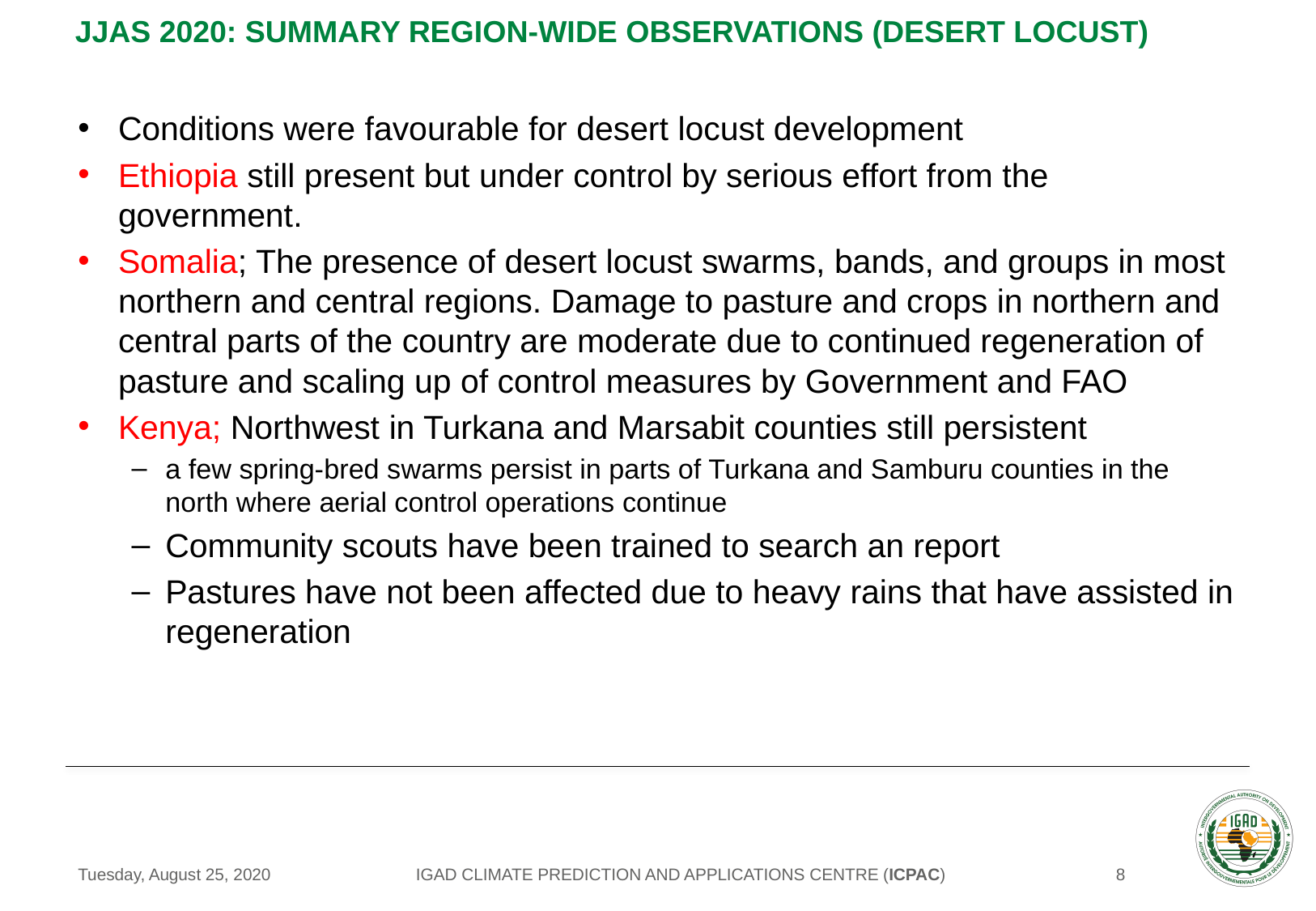

# JJAS 2020: summary Region-wide observations (Desert Locust)
Conditions were favourable for desert locust development
Ethiopia still present but under control by serious effort from the government.
Somalia; The presence of desert locust swarms, bands, and groups in most northern and central regions. Damage to pasture and crops in northern and central parts of the country are moderate due to continued regeneration of pasture and scaling up of control measures by Government and FAO
Kenya; Northwest in Turkana and Marsabit counties still persistent
a few spring-bred swarms persist in parts of Turkana and Samburu counties in the north where aerial control operations continue
Community scouts have been trained to search an report
Pastures have not been affected due to heavy rains that have assisted in regeneration

IGAD CLIMATE PREDICTION AND APPLICATIONS CENTRE (ICPAC)
Tuesday, August 25, 2020
8